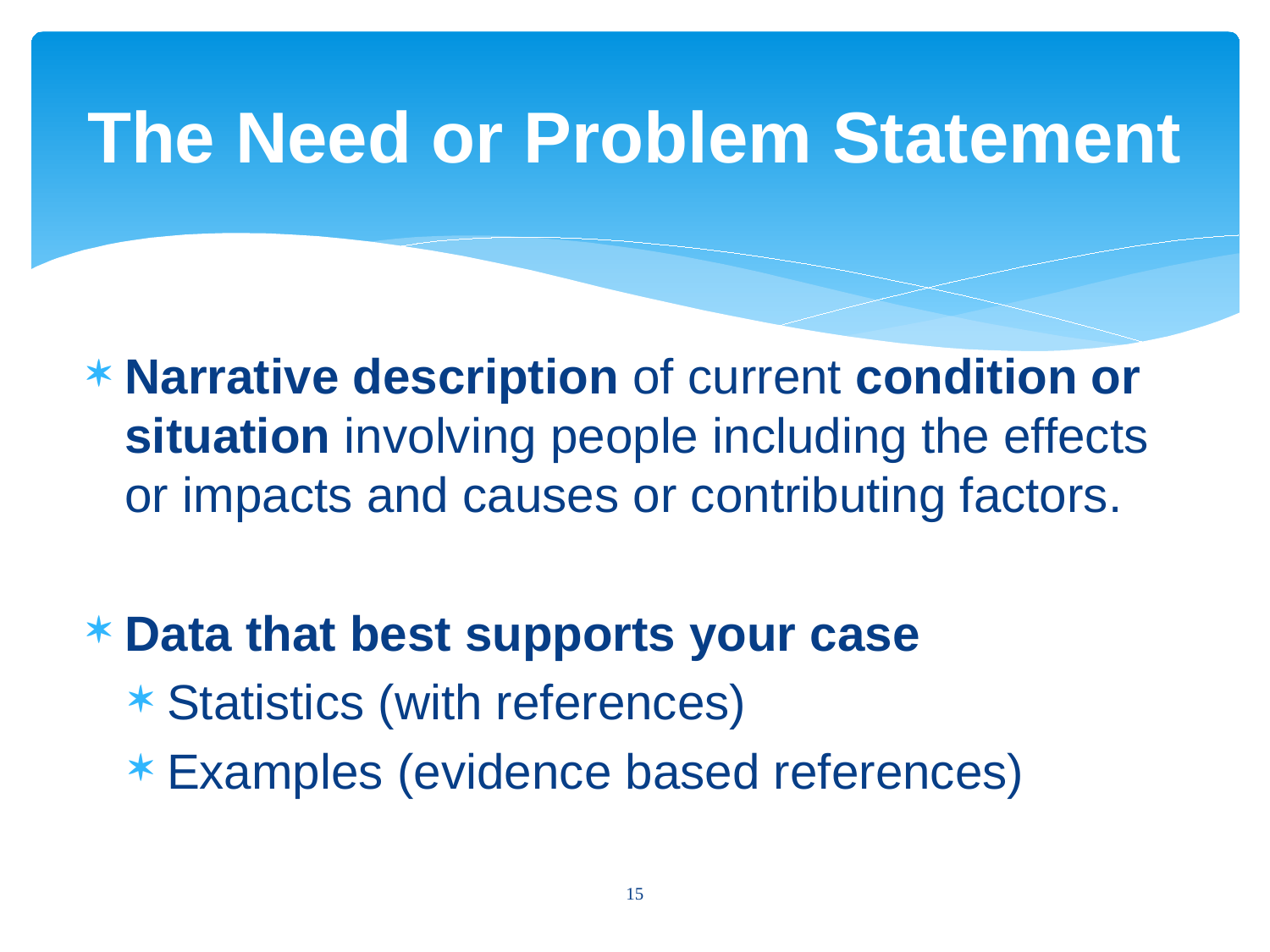

# The Need or Problem Statement
Narrative description of current condition or situation involving people including the effects or impacts and causes or contributing factors.

Data that best supports your case
Statistics (with references)
Examples (evidence based references)

15